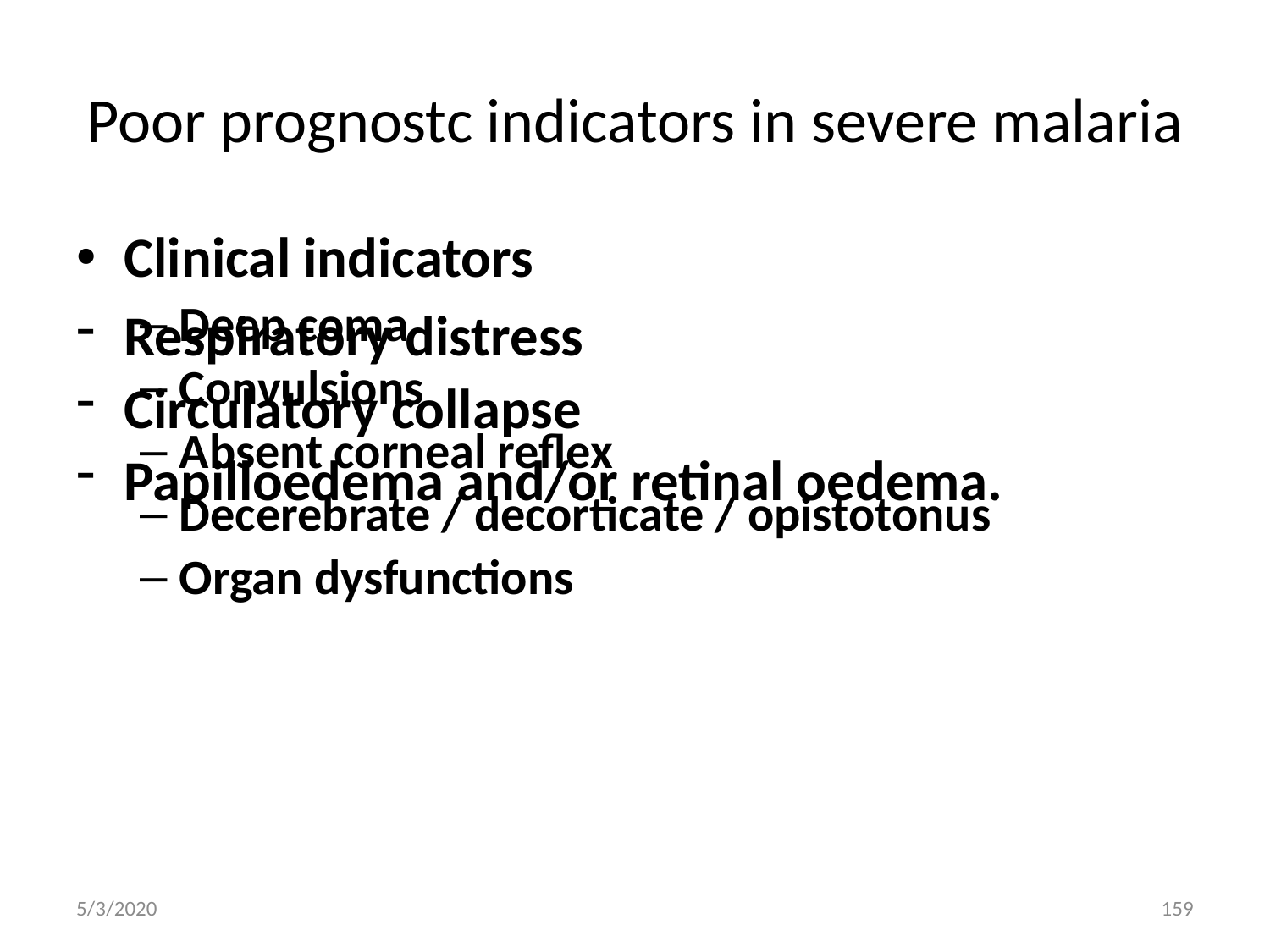

# Poor prognostc indicators in severe malaria
Clinical indicators
Deep coma
Convulsions
Absent corneal reflex
Decerebrate / decorticate / opistotonus
Organ dysfunctions

Respiratory distress
Circulatory collapse
Papilloedema and/or retinal oedema.
5/3/2020
159